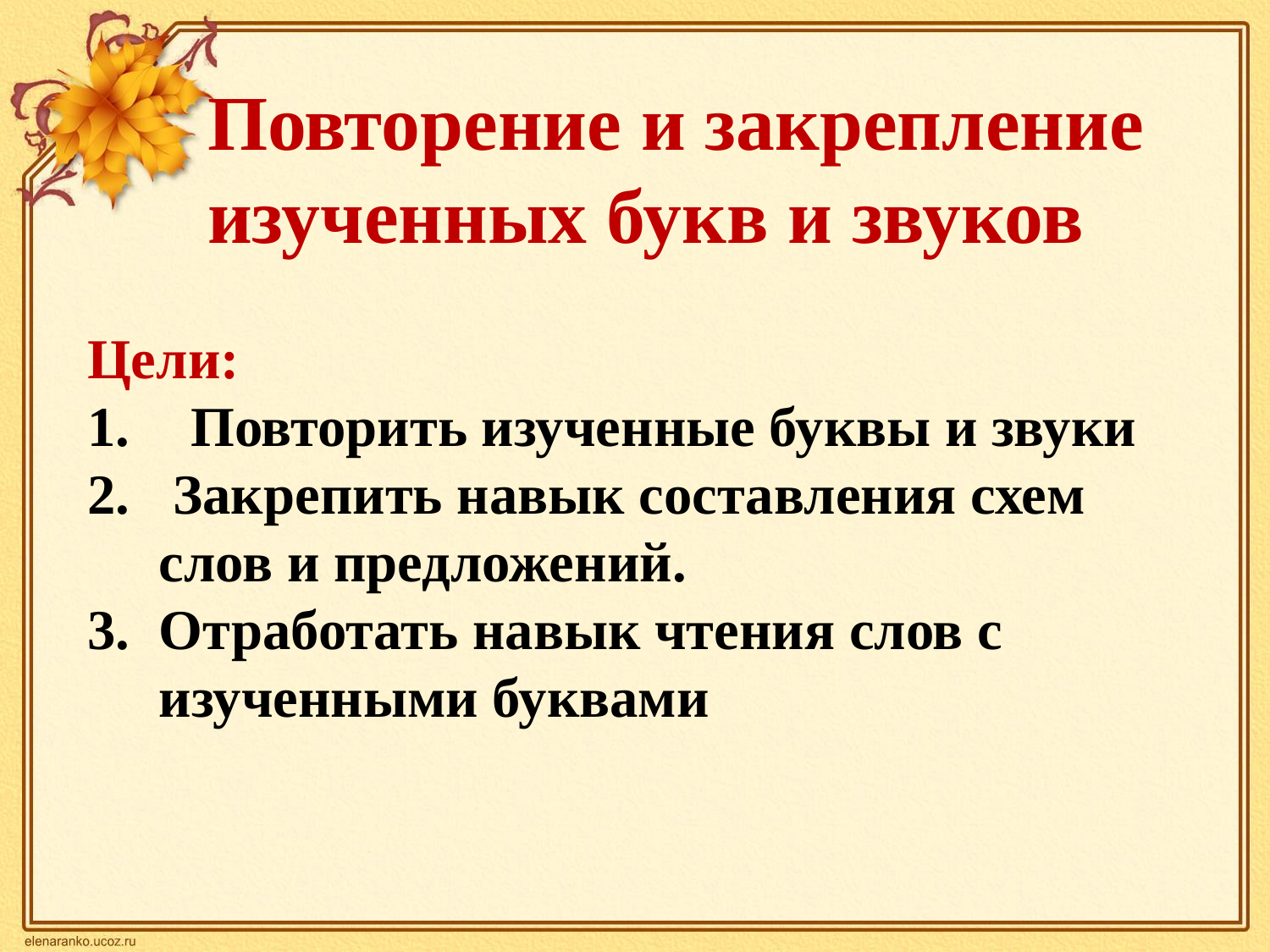

Повторение и закрепление изученных букв и звуков
Цели:
Повторить изученные буквы и звуки
 Закрепить навык составления схем слов и предложений.
Отработать навык чтения слов с изученными буквами